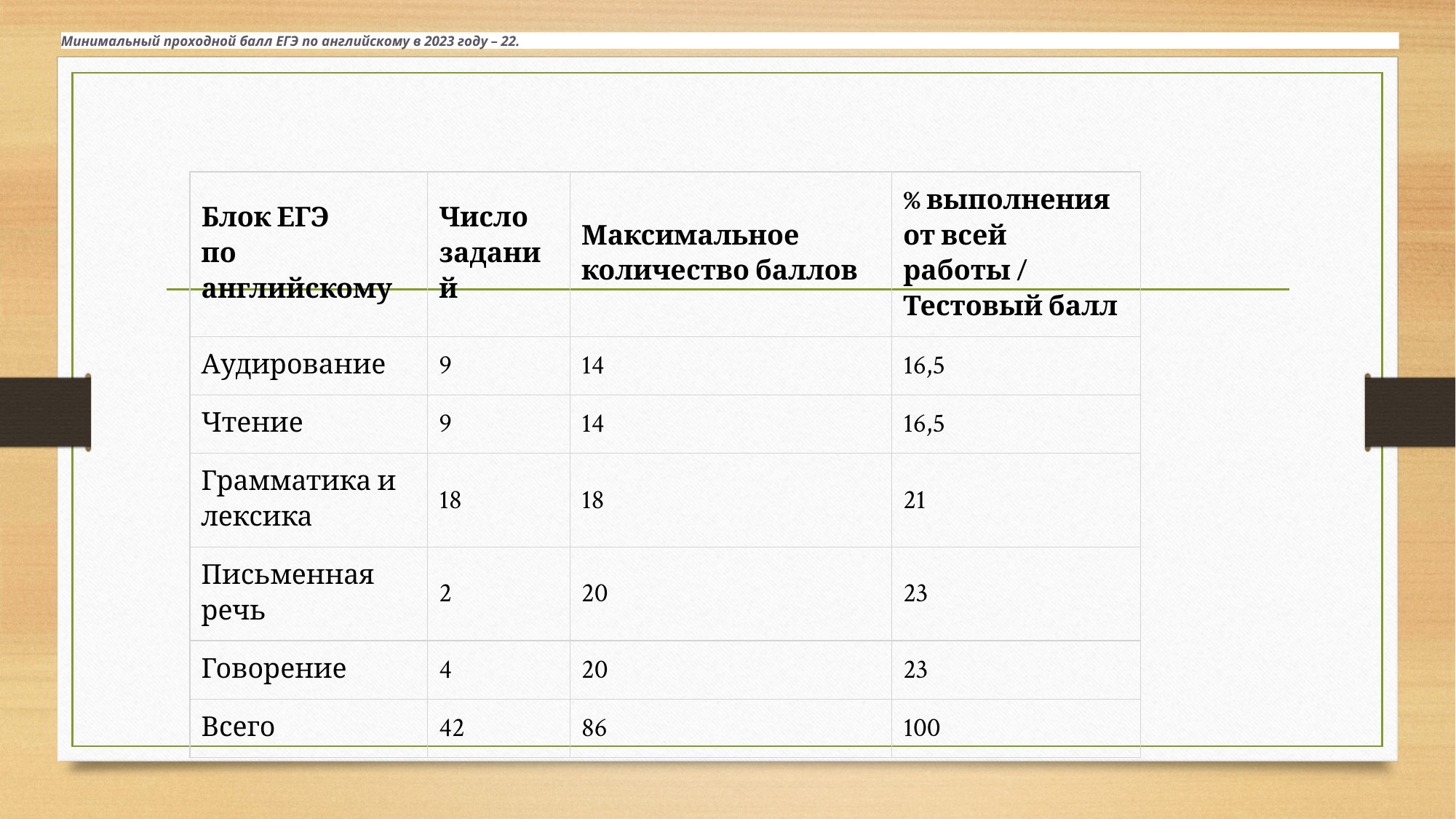

Минимальный проходной балл ЕГЭ по английскому в 2023 году – 22.
| Блок ЕГЭ по английскому | Число заданий | Максимальное количество баллов | % выполнения от всей работы / Тестовый балл |
| --- | --- | --- | --- |
| Аудирование | 9 | 14 | 16,5 |
| Чтение | 9 | 14 | 16,5 |
| Грамматика и лексика | 18 | 18 | 21 |
| Письменная речь | 2 | 20 | 23 |
| Говорение | 4 | 20 | 23 |
| Всего | 42 | 86 | 100 |